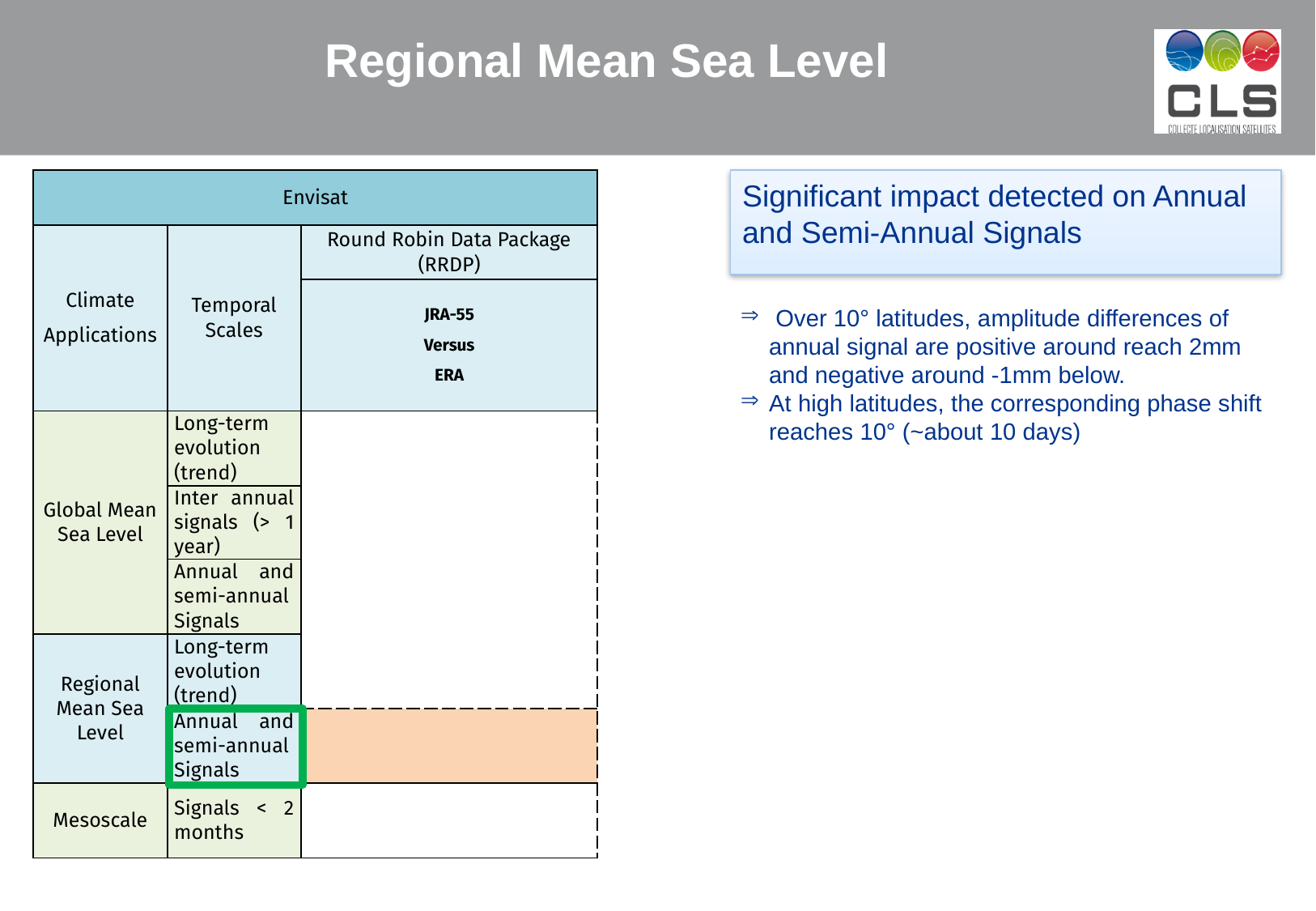

Regional Mean Sea Level
| Envisat |  |  |
| --- | --- | --- |
| Climate Applications | Temporal Scales | Round Robin Data Package (RRDP) |
|  |  | JRA-55 Versus ERA |
| Global Mean Sea Level | Long-term evolution (trend) |  |
|  | Inter annual signals (> 1 year) |  |
|  | Annual and semi-annual Signals |  |
| Regional Mean Sea Level | Long-term evolution (trend) |  |
|  | Annual and semi-annual Signals |  |
| Mesoscale | Signals < 2 months |  |
Significant impact detected on Annual and Semi-Annual Signals

 Over 10° latitudes, amplitude differences of annual signal are positive around reach 2mm  and negative around -1mm below.
At high latitudes, the corresponding phase shift reaches 10° (~about 10 days)